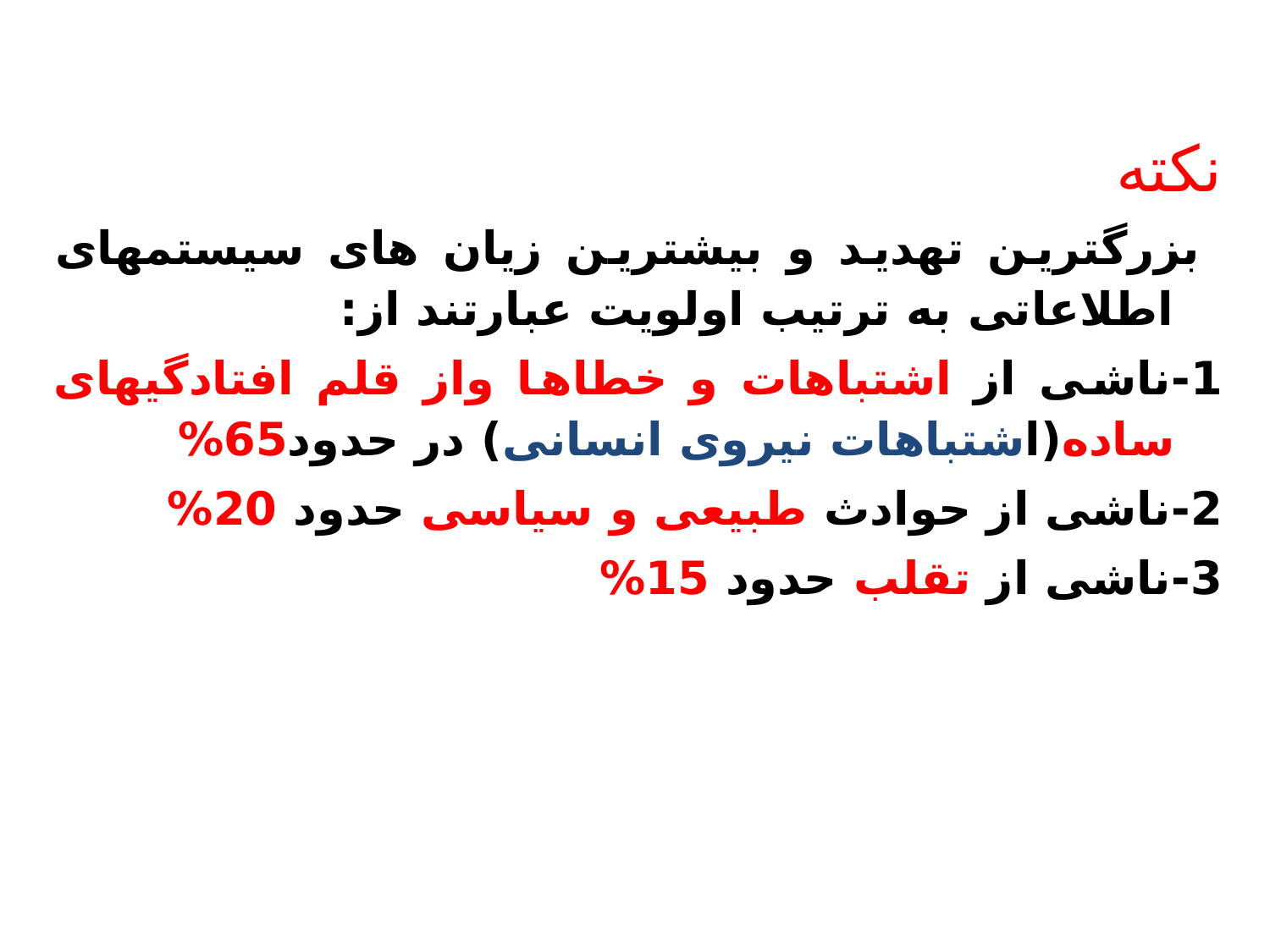

#

نکته
 بزرگترین تهدید و بیشترین زیان های سیستمهای اطلاعاتی به ترتیب اولویت عبارتند از:
1-ناشی از اشتباهات و خطاها واز قلم افتادگیهای ساده(اشتباهات نیروی انسانی) در حدود65%
2-ناشی از حوادث طبیعی و سیاسی حدود 20%
3-ناشی از تقلب حدود 15%